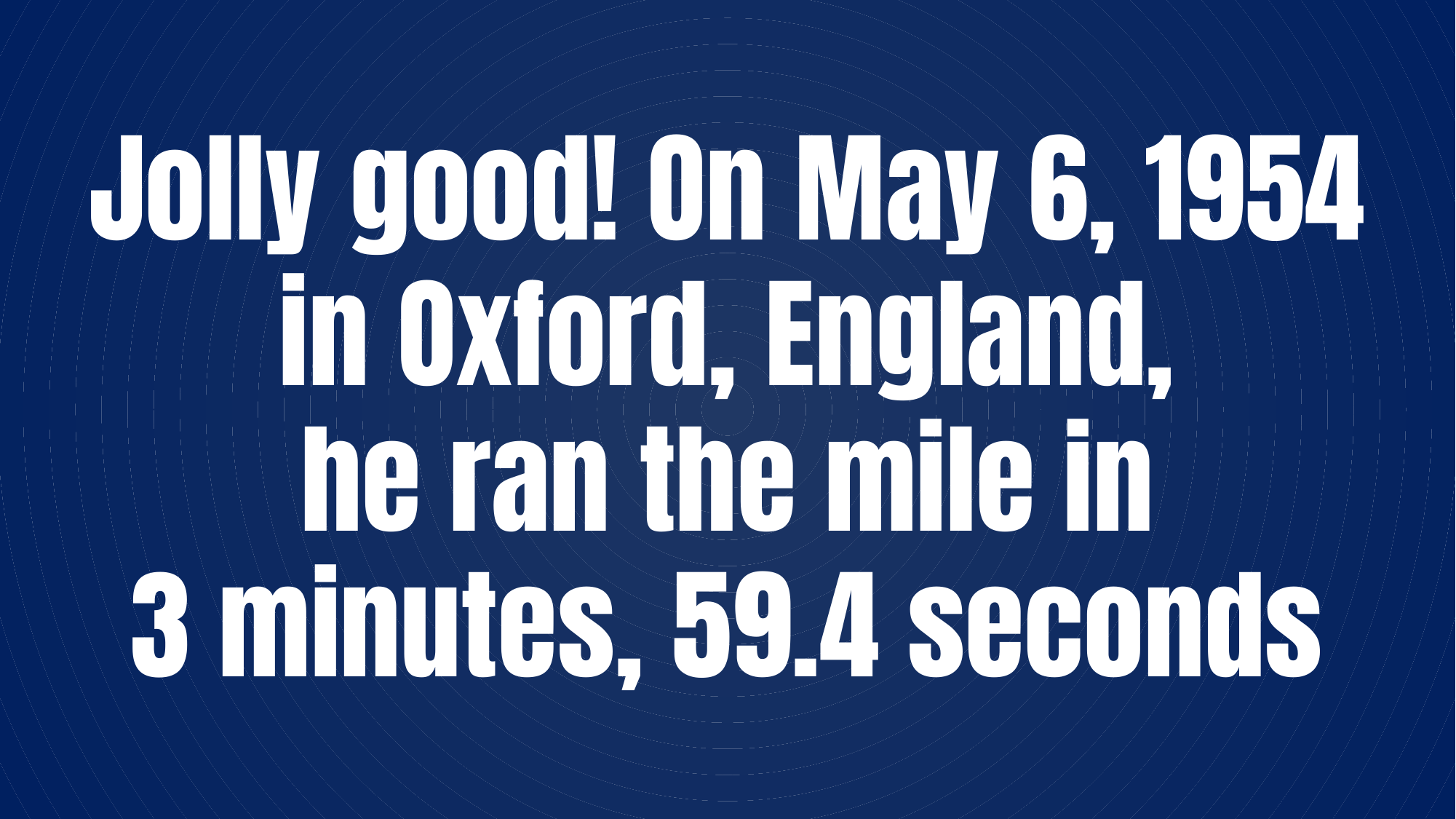

Jolly good! On May 6, 1954
in Oxford, England,
he ran the mile in
3 minutes, 59.4 seconds